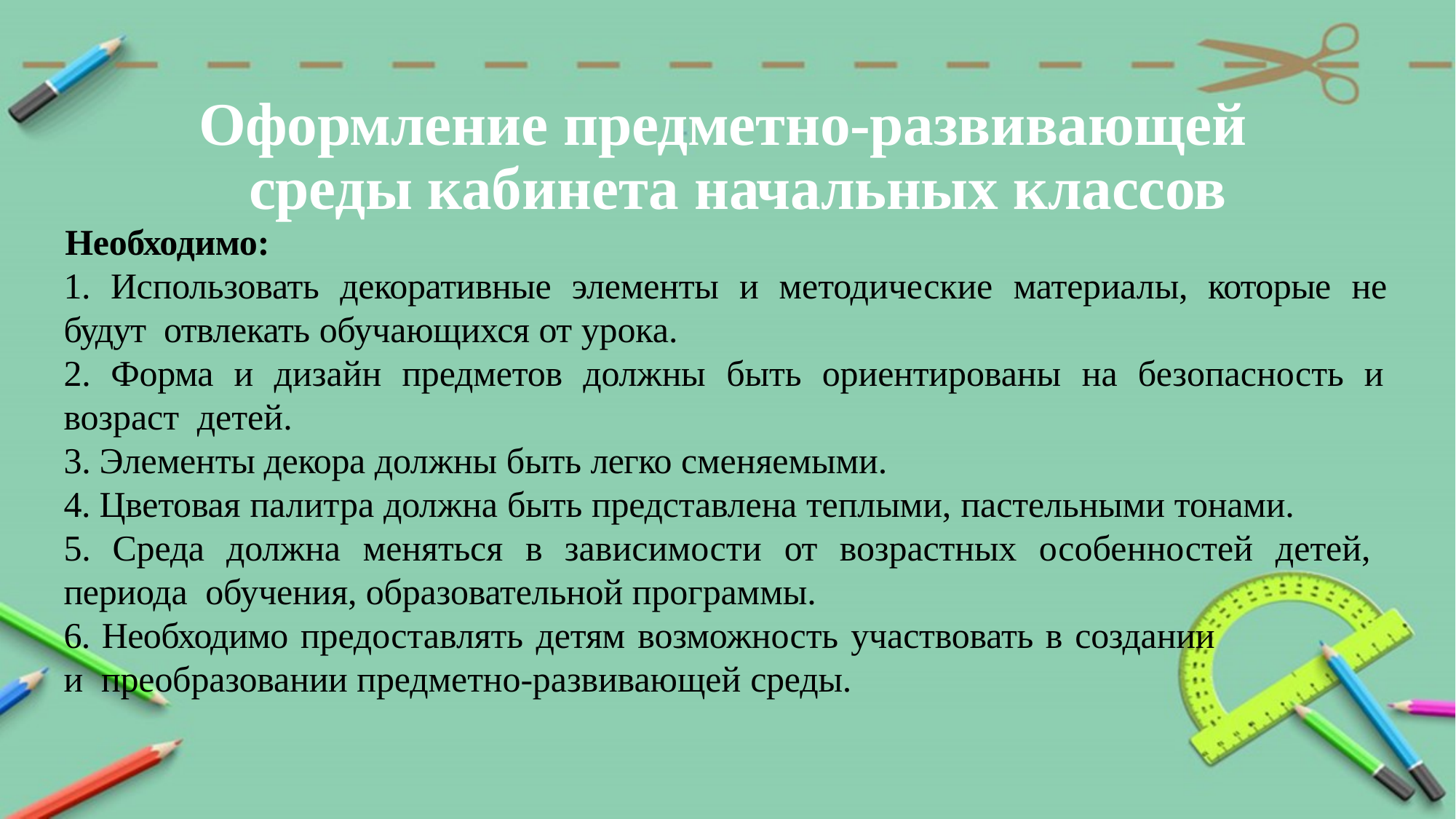

# Оформление предметно-развивающей  среды кабинета начальных классов
Необходимо:
1. Использовать декоративные элементы и методические материалы, которые не будут  отвлекать обучающихся от урока.
2. Форма и дизайн предметов должны быть ориентированы на безопасность и возраст  детей.
3. Элементы декора должны быть легко сменяемыми.
4. Цветовая палитра должна быть представлена теплыми, пастельными тонами.
5. Среда должна меняться в зависимости от возрастных особенностей детей, периода  обучения, образовательной программы.
6. Необходимо предоставлять детям возможность участвовать в создании и  преобразовании предметно-развивающей среды.